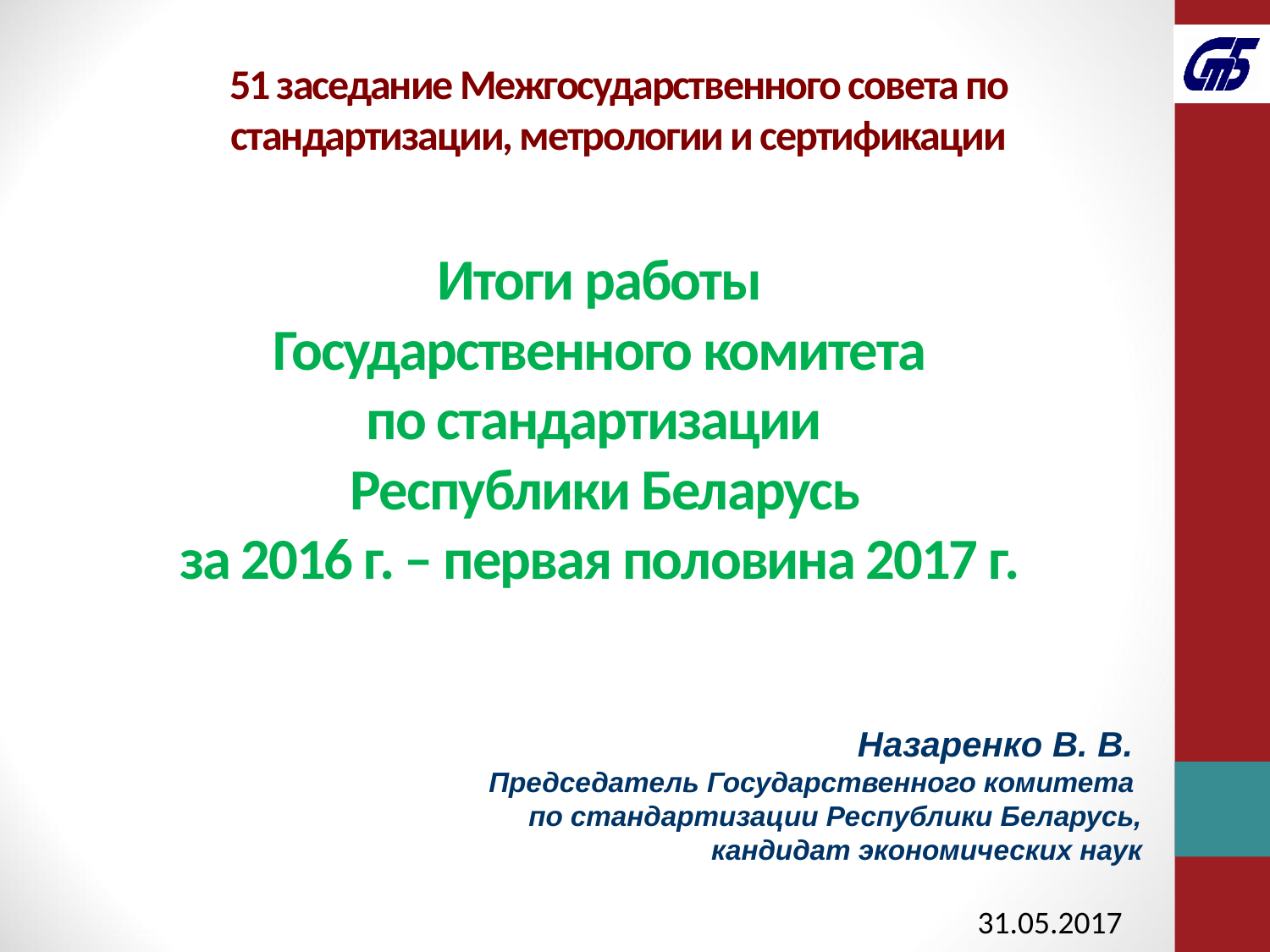

# 51 заседание Межгосударственного совета по стандартизации, метрологии и сертификации
Итоги работы
 Государственного комитета
по стандартизации
 Республики Беларусь
за 2016 г. – первая половина 2017 г.
Назаренко В. В.
Председатель Государственного комитета
по стандартизации Республики Беларусь,
кандидат экономических наук
31.05.2017